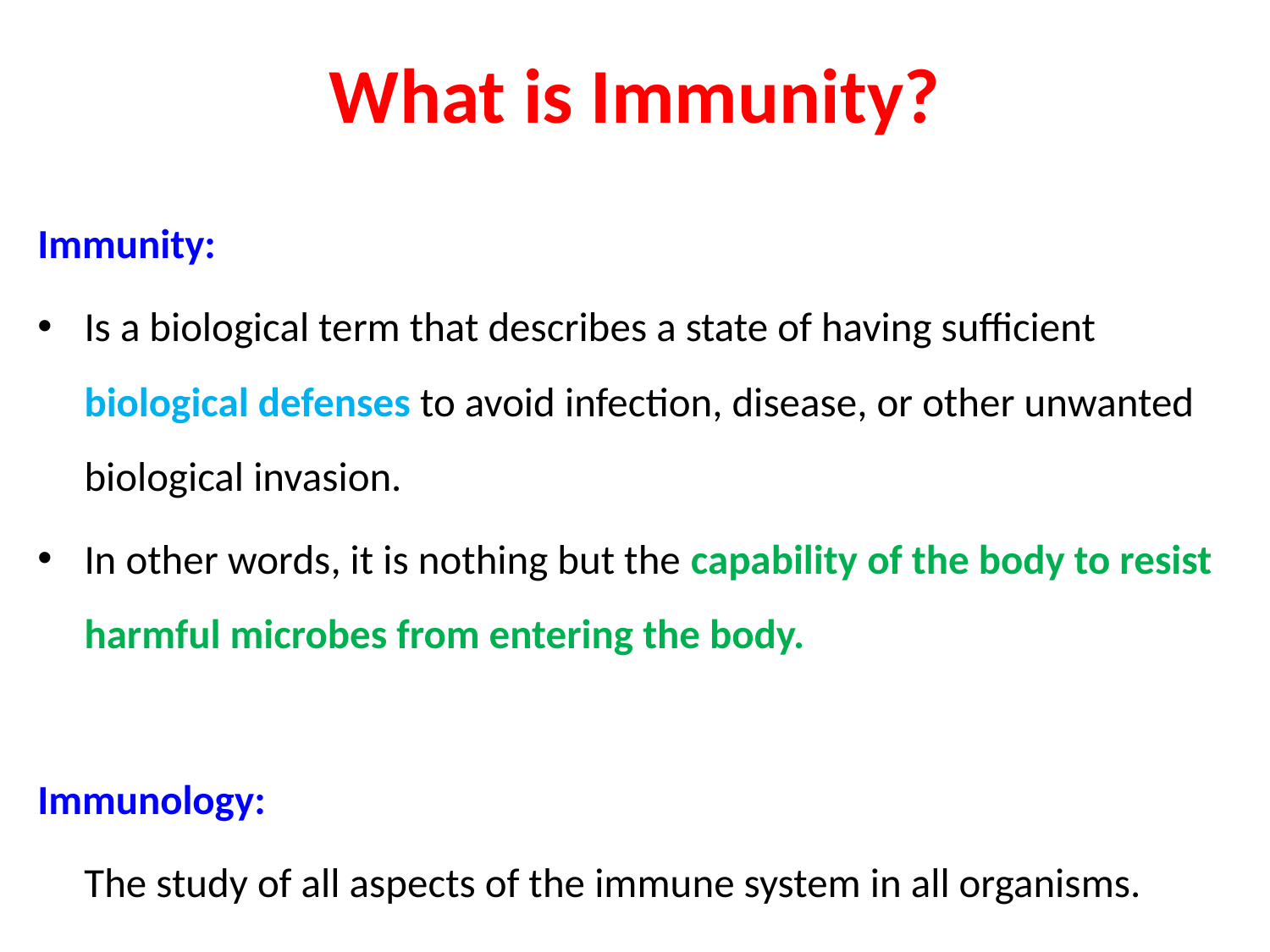

# What is Immunity?
Immunity:
Is a biological term that describes a state of having sufficient biological defenses to avoid infection, disease, or other unwanted biological invasion.
In other words, it is nothing but the capability of the body to resist harmful microbes from entering the body.

Immunology:
     The study of all aspects of the immune system in all organisms.